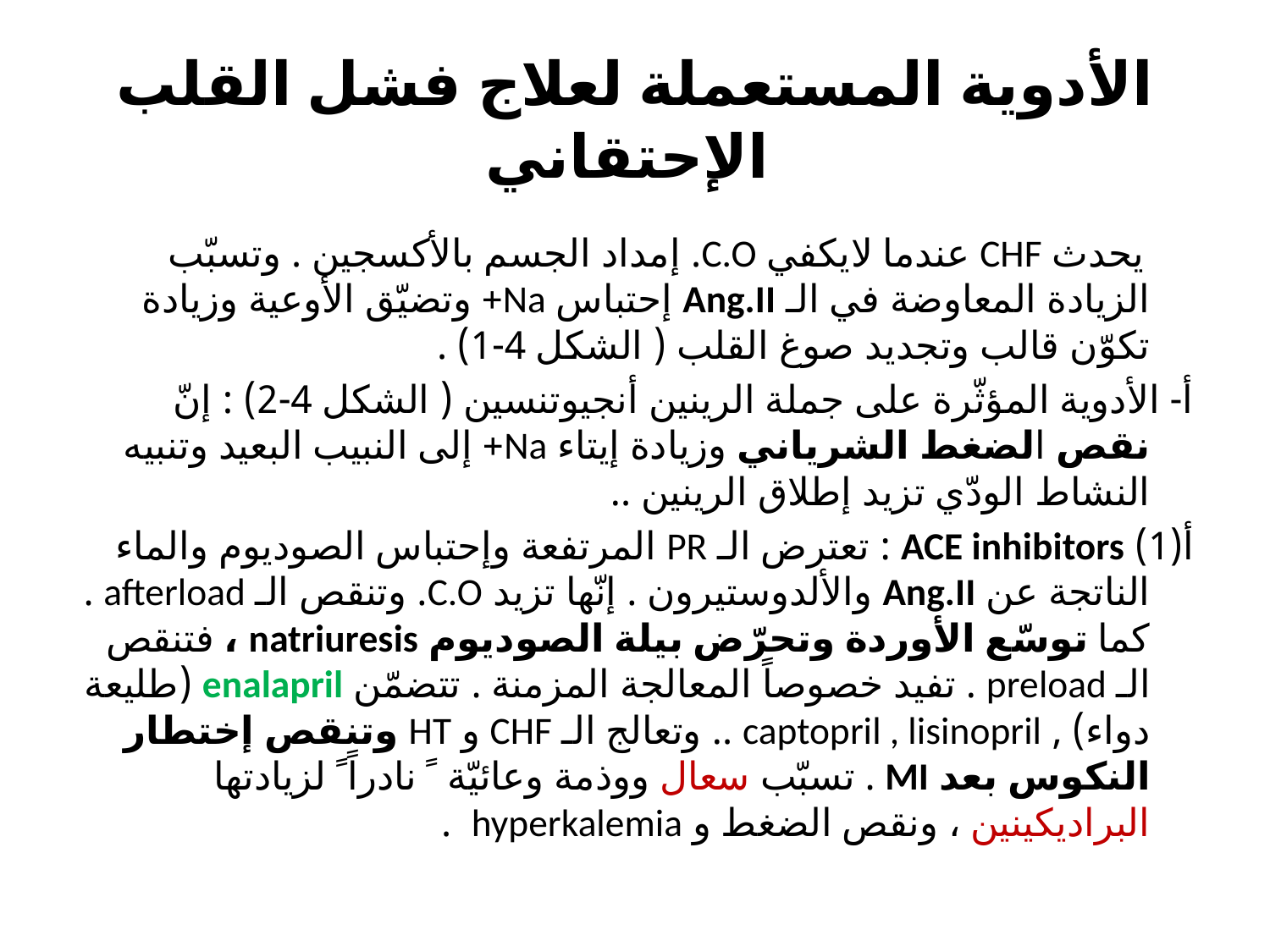

# الأدوية المستعملة لعلاج فشل القلب الإحتقاني
     يحدث CHF عندما لايكفي C.O. إمداد الجسم بالأكسجين . وتسبّب الزيادة المعاوضة في الـ Ang.II إحتباس Na+ وتضيّق الأوعية وزيادة تكوّن قالب وتجديد صوغ القلب ( الشكل 4-1) .
أ- الأدوية المؤثّرة على جملة الرينين أنجيوتنسين ( الشكل 4-2) : إنّ نقص الضغط الشرياني وزيادة إيتاء Na+ إلى النبيب البعيد وتنبيه النشاط الودّي تزيد إطلاق الرينين ..
أ(1) ACE inhibitors : تعترض الـ PR المرتفعة وإحتباس الصوديوم والماء الناتجة عن Ang.II والألدوستيرون . إنّها تزيد C.O. وتنقص الـ afterload . كما توسّع الأوردة وتحرّض بيلة الصوديوم natriuresis ، فتنقص الـ preload . تفيد خصوصاً المعالجة المزمنة . تتضمّن enalapril (طليعة دواء) , captopril , lisinopril .. وتعالج الـ CHF و HT وتنقص إختطار النكوس بعد MI . تسبّب سعال ووذمة وعائيّة  ً نادراً ً لزيادتها البراديكينين ، ونقص الضغط و hyperkalemia  .